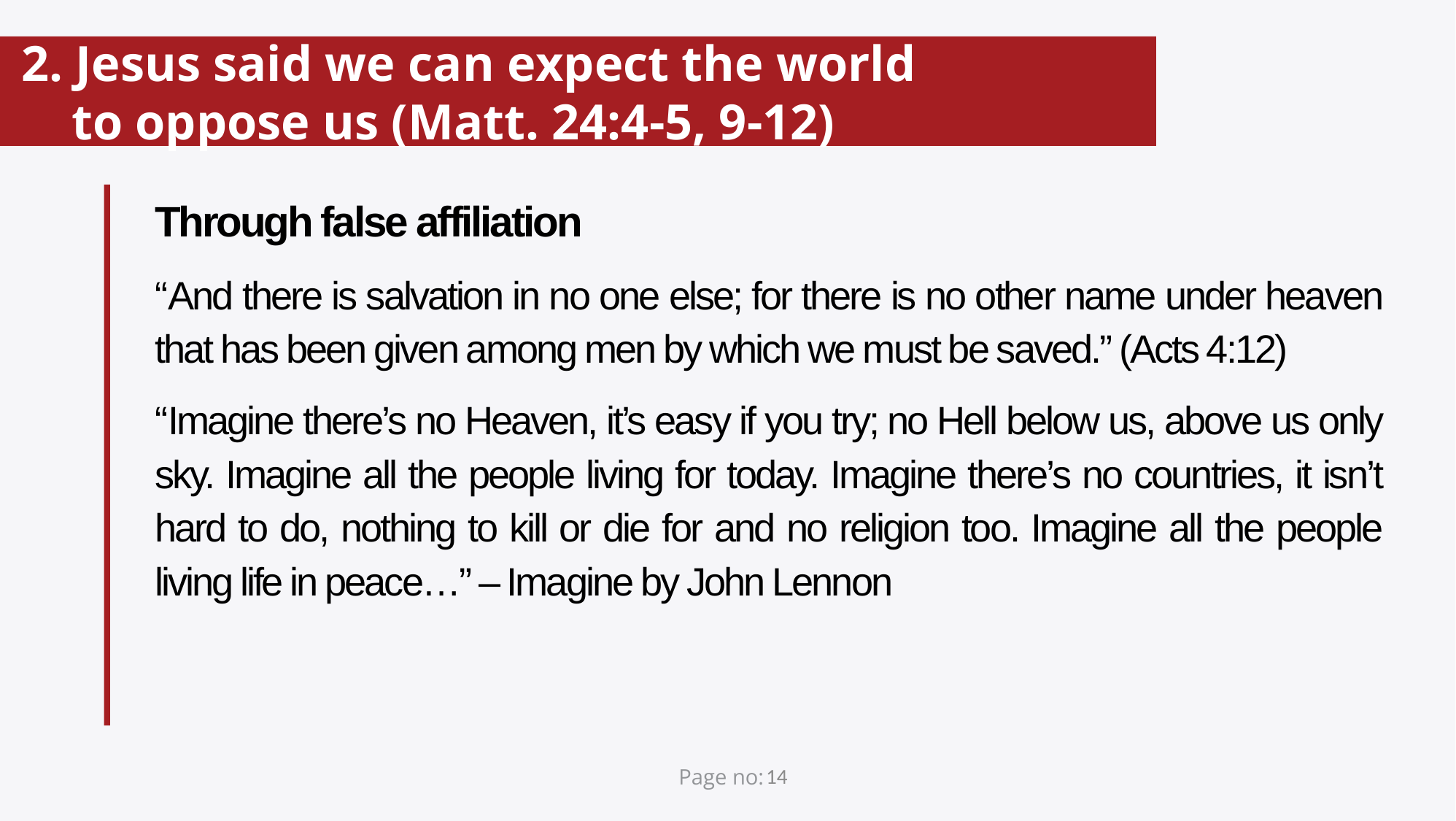

# 2. Jesus said we can expect the world to oppose us (Matt. 24:4-5, 9-12)
Through false affiliation
“And there is salvation in no one else; for there is no other name under heaven that has been given among men by which we must be saved.” (Acts 4:12)
“Imagine there’s no Heaven, it’s easy if you try; no Hell below us, above us only sky. Imagine all the people living for today. Imagine there’s no countries, it isn’t hard to do, nothing to kill or die for and no religion too. Imagine all the people living life in peace…” – Imagine by John Lennon